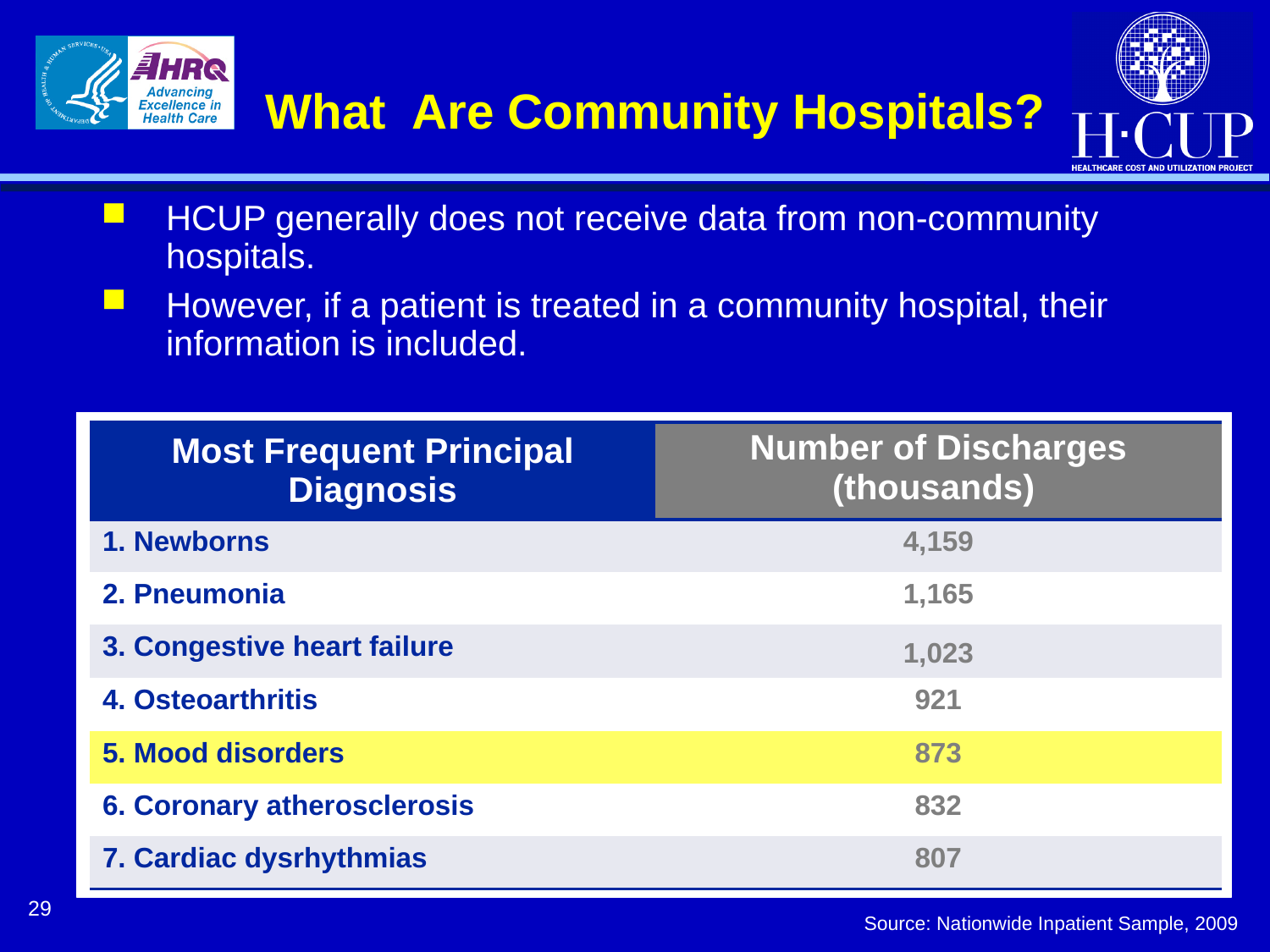

What  Are Community Hospitals?
HCUP generally does not receive data from non-community hospitals.
However, if a patient is treated in a community hospital, their information is included.

| Most Frequent Principal Diagnosis | Number of Discharges (thousands) |
| --- | --- |
| 1. Newborns | 4,159 |
| 2. Pneumonia | 1,165 |
| 3. Congestive heart failure | 1,023 |
| 4. Osteoarthritis | 921 |
| 5. Mood disorders | 873 |
| 6. Coronary atherosclerosis | 832 |
| 7. Cardiac dysrhythmias | 807 |
29
Source: Nationwide Inpatient Sample, 2009